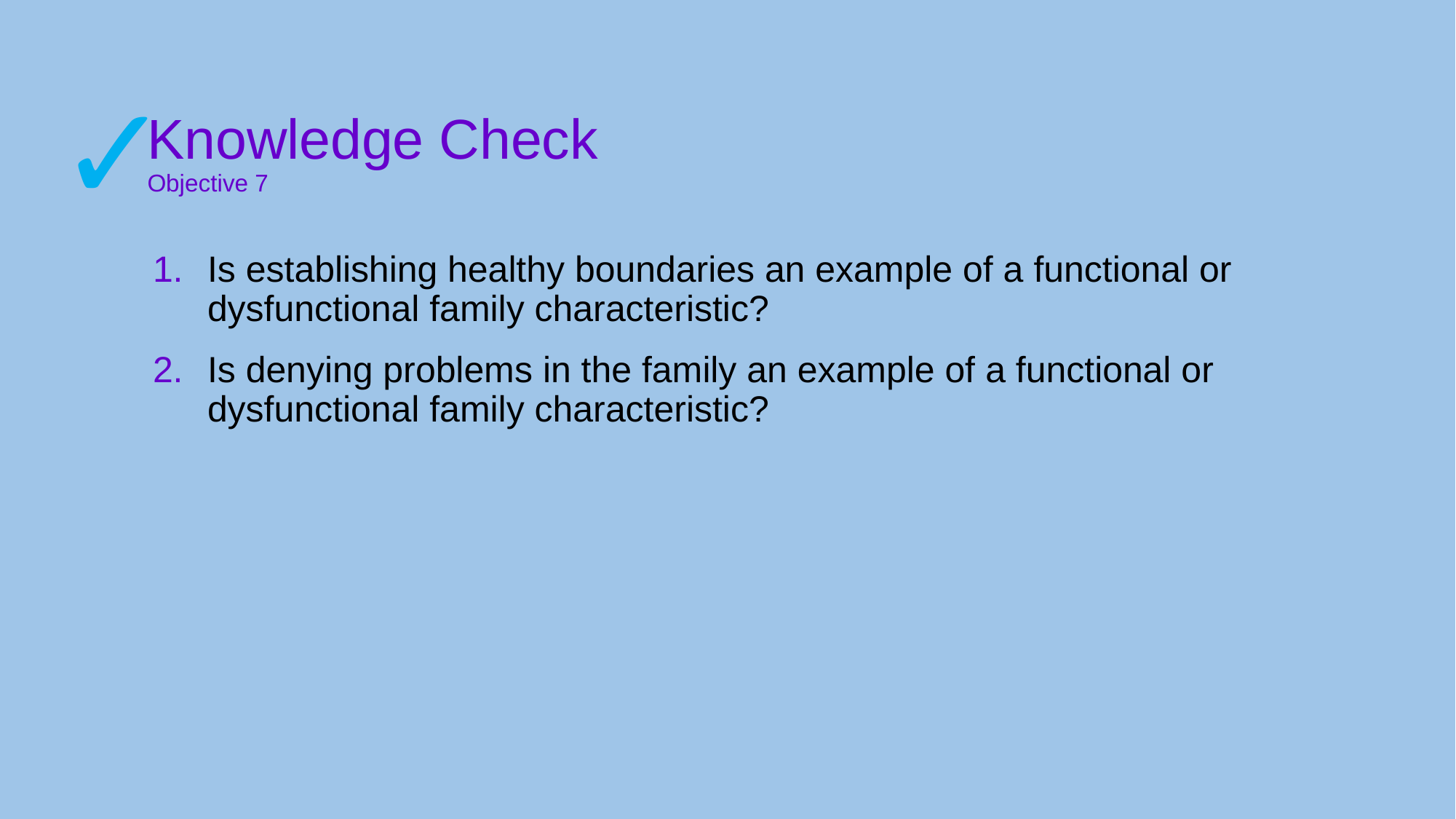

✓
# Knowledge Check Objective 7
Is establishing healthy boundaries an example of a functional or dysfunctional family characteristic?
Is denying problems in the family an example of a functional or dysfunctional family characteristic?